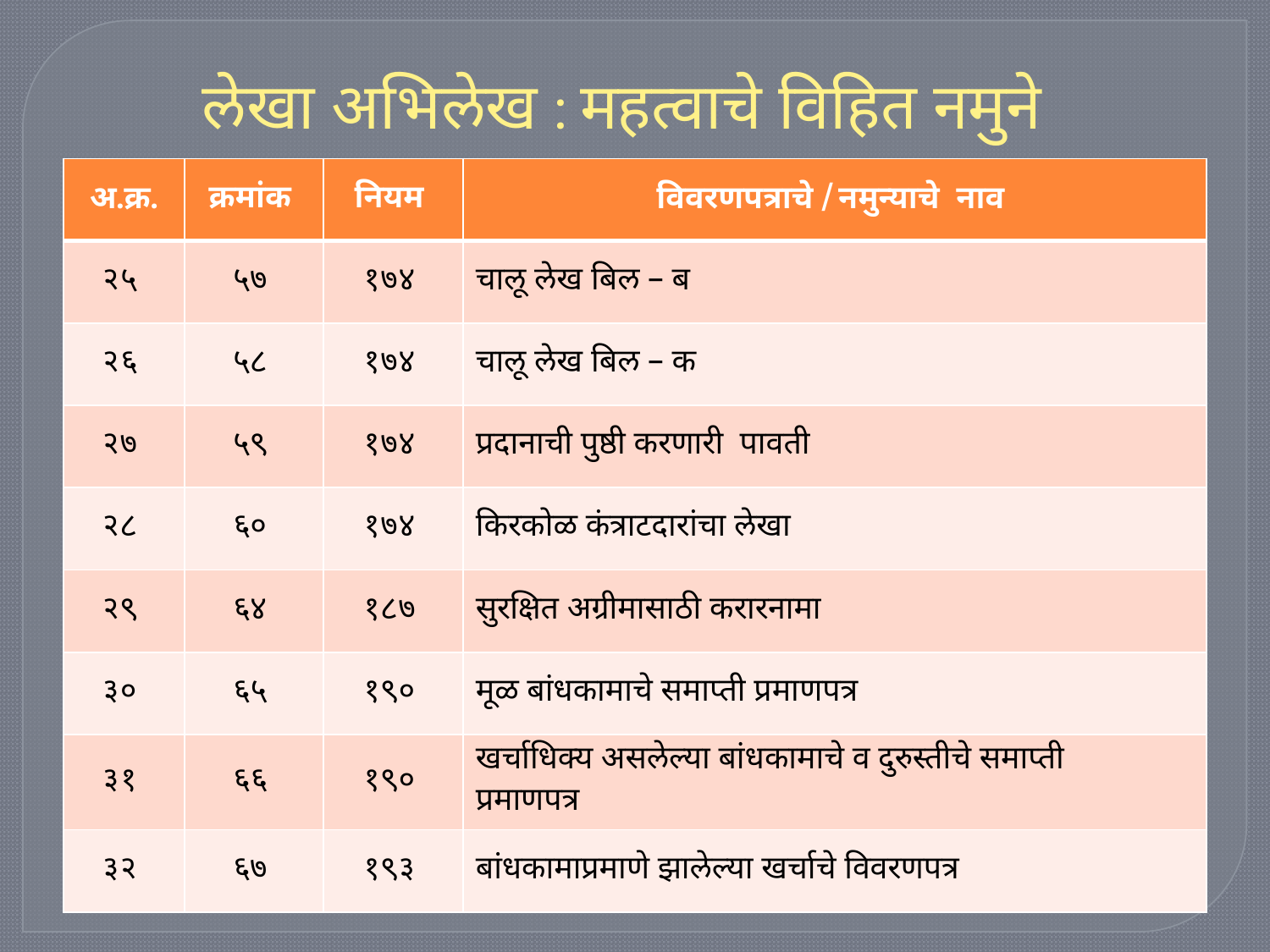

# लेखा अभिलेख : महत्वाचे विहित नमुने
| अ.क्र. | क्रमांक | नियम | विवरणपत्राचे / नमुन्याचे नाव |
| --- | --- | --- | --- |
| २५ | ५७ | १७४ | चालू लेख बिल – ब |
| २६ | ५८ | १७४ | चालू लेख बिल – क |
| २७ | ५९ | १७४ | प्रदानाची पुष्ठी करणारी पावती |
| २८ | ६० | १७४ | किरकोळ कंत्राटदारांचा लेखा |
| २९ | ६४ | १८७ | सुरक्षित अग्रीमासाठी करारनामा |
| ३० | ६५ | १९० | मूळ बांधकामाचे समाप्ती प्रमाणपत्र |
| ३१ | ६६ | १९० | खर्चाधिक्य असलेल्या बांधकामाचे व दुरुस्तीचे समाप्ती प्रमाणपत्र |
| ३२ | ६७ | १९३ | बांधकामाप्रमाणे झालेल्या खर्चाचे विवरणपत्र |